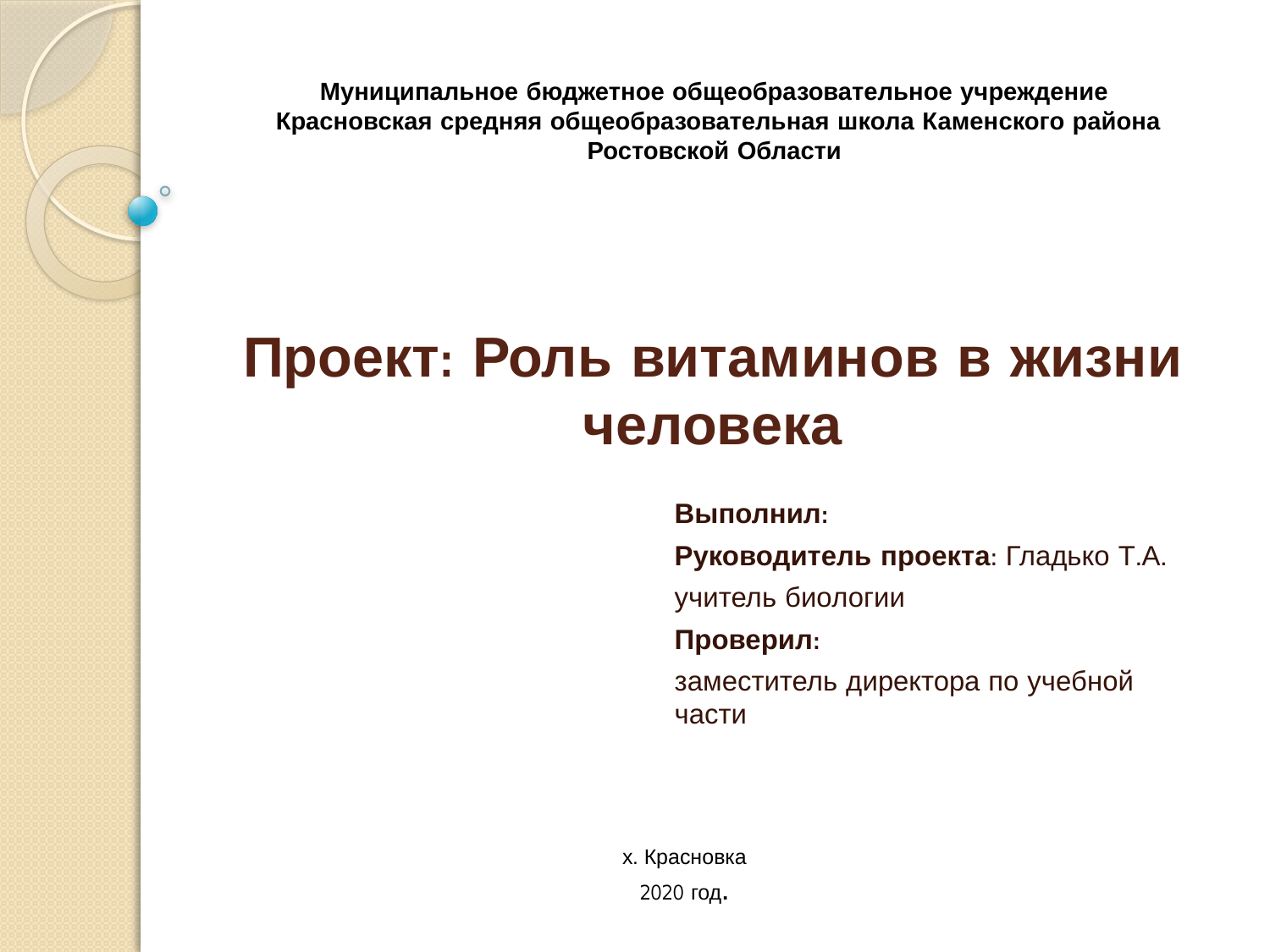

Муниципальное бюджетное общеобразовательное учреждение
 Красновская средняя общеобразовательная школа Каменского района Ростовской Области

# Проект: Роль витаминов в жизни человека
Выполнил:
Руководитель проекта: Гладько Т.А.
учитель биологии
Проверил:
заместитель директора по учебной части

х. Красновка
2020 год.